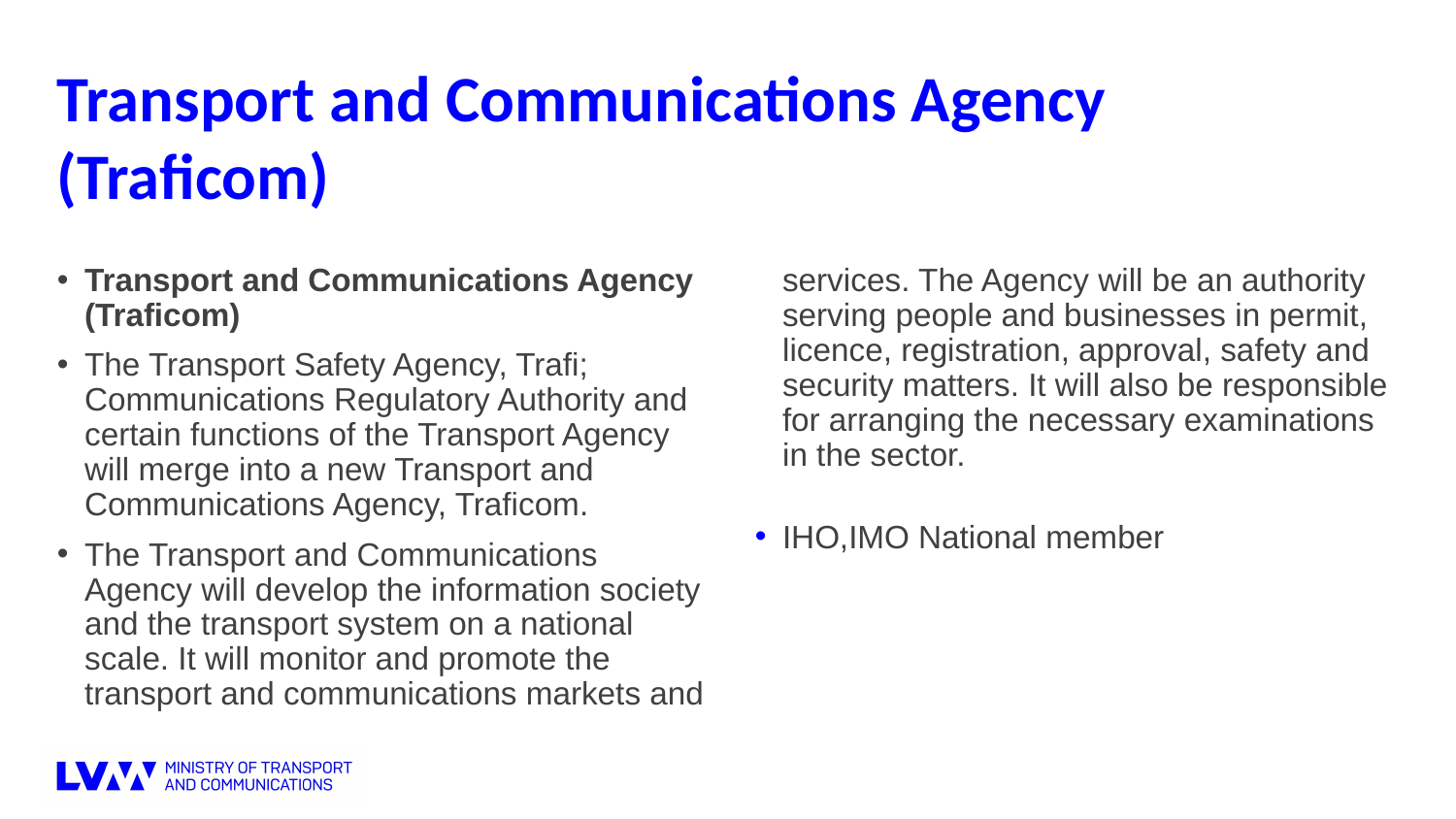

Transport and Communications Agency (Traficom)
Transport and Communications Agency (Traficom)
The Transport Safety Agency, Trafi; Communications Regulatory Authority and certain functions of the Transport Agency will merge into a new Transport and Communications Agency, Traficom.
The Transport and Communications Agency will develop the information society and the transport system on a national scale. It will monitor and promote the transport and communications markets and services. The Agency will be an authority serving people and businesses in permit, licence, registration, approval, safety and security matters. It will also be responsible for arranging the necessary examinations in the sector.

IHO,IMO National member